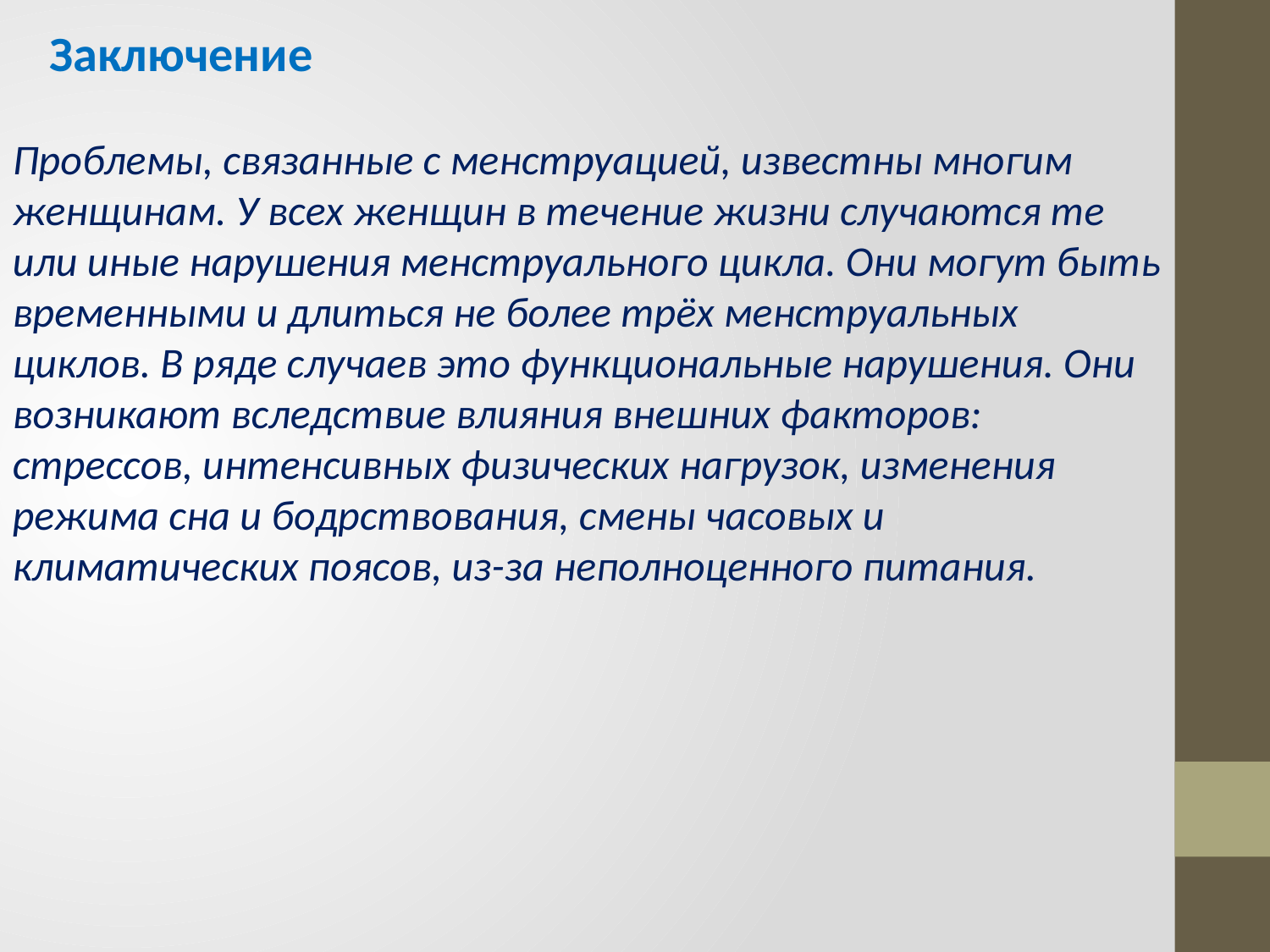

Заключение
Проблемы, связанные с менструацией, известны многим женщинам. У всех женщин в течение жизни случаются те или иные нарушения менструального цикла. Они могут быть временными и длиться не более трёх менструальных циклов. В ряде случаев это функциональные нарушения. Они возникают вследствие влияния внешних факторов: стрессов, интенсивных физических нагрузок, изменения режима сна и бодрствования, смены часовых и климатических поясов, из-за неполноценного питания.